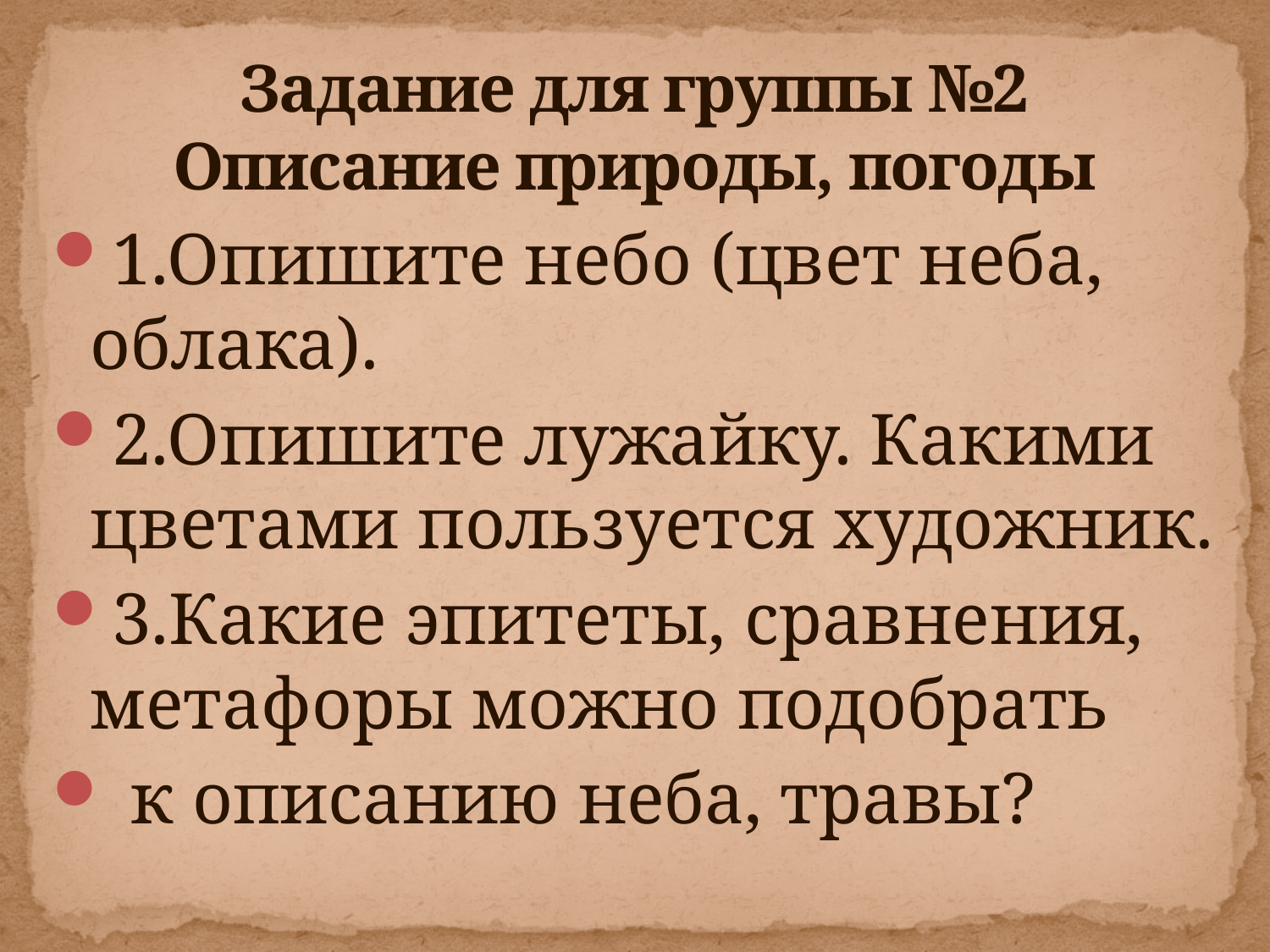

# Задание для группы №2 Описание природы, погоды
1.Опишите небо (цвет неба, облака).
2.Опишите лужайку. Какими цветами пользуется художник.
3.Какие эпитеты, сравнения, метафоры можно подобрать
 к описанию неба, травы?